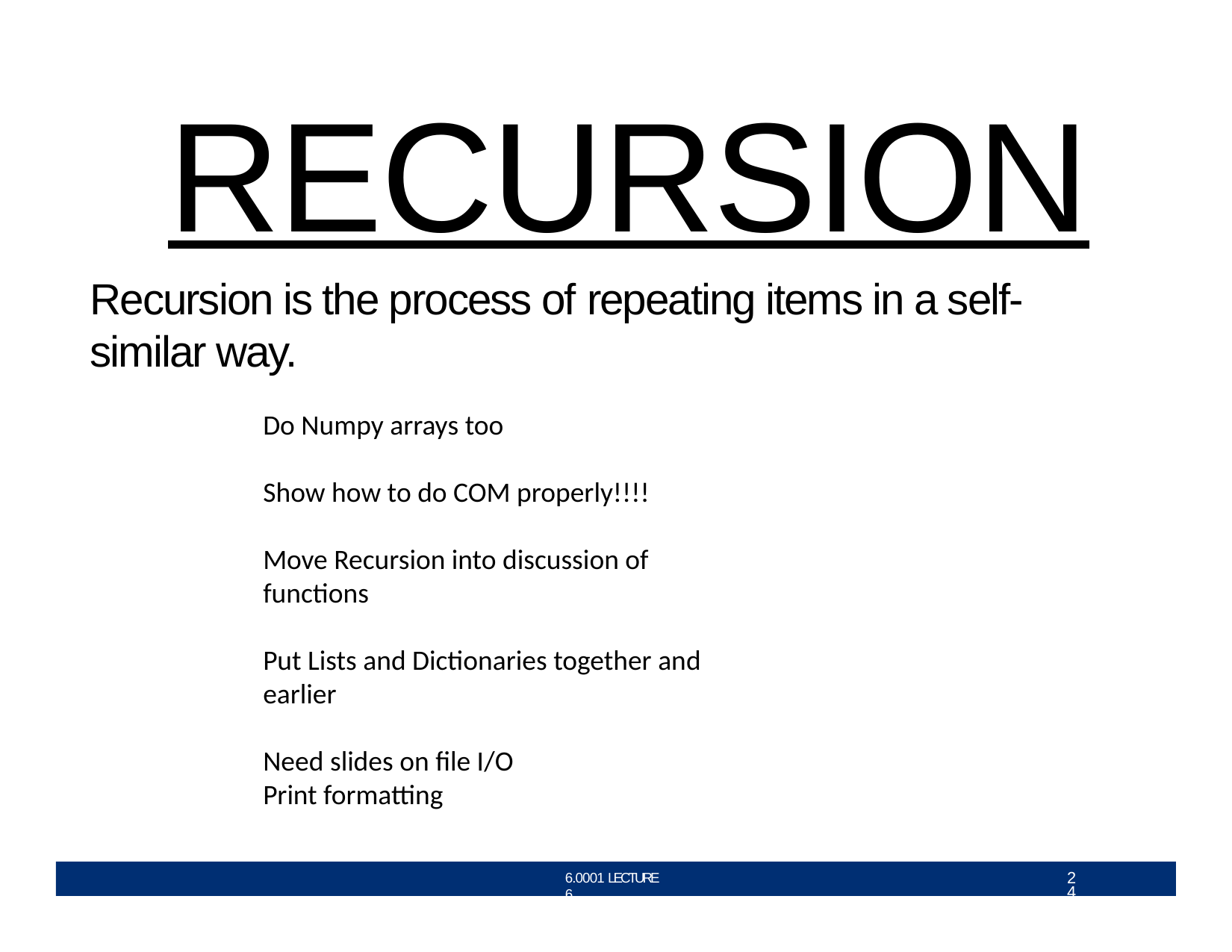

# RECURSION
Recursion is the process of repeating items in a self-similar way.
Do Numpy arrays too

Show how to do COM properly!!!!

Move Recursion into discussion of functions

Put Lists and Dictionaries together and earlier

Need slides on file I/O
Print formatting
6.0001 LECTURE 6
24